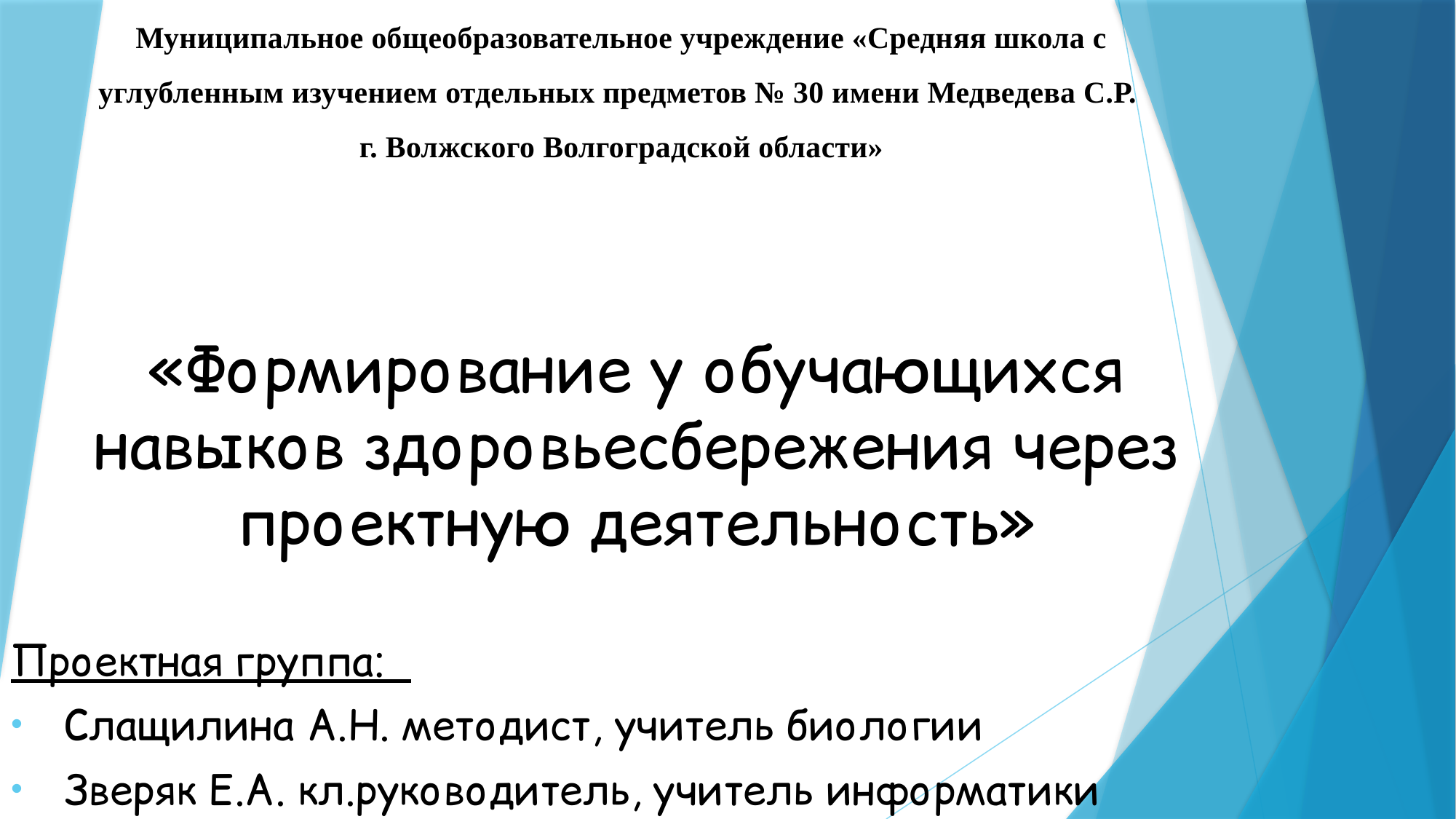

Муниципальное общеобразовательное учреждение «Средняя школа с углубленным изучением отдельных предметов № 30 имени Медведева С.Р.
г. Волжского Волгоградской области»
# «Формирование у обучающихся навыков здоровьесбережения через проектную деятельность»
Проектная группа:
Слащилина А.Н. методист, учитель биологии
Зверяк Е.А. кл.руководитель, учитель информатики